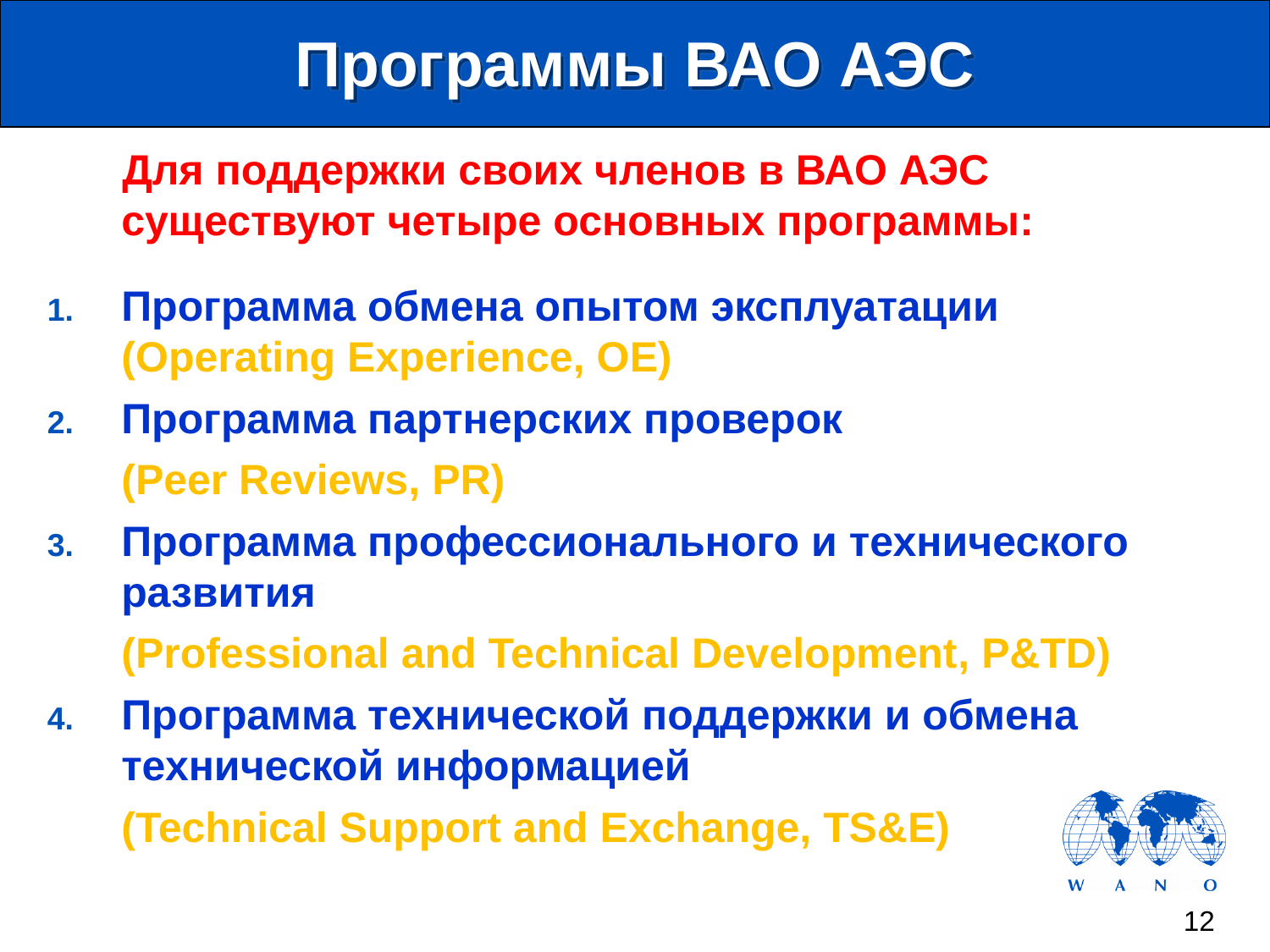

# Программы ВАО АЭС
Для поддержки своих членов в ВАО АЭС существуют четыре основных программы:

Программа обмена опытом эксплуатации (Operating Experience, ОЕ)
Программа партнерских проверок
	(Peer Reviews, PR)
Программа профессионального и технического развития
	(Professional and Technical Development, P&TD)
Программа технической поддержки и обмена технической информацией
	(Technical Support and Exchange, TS&E)
12